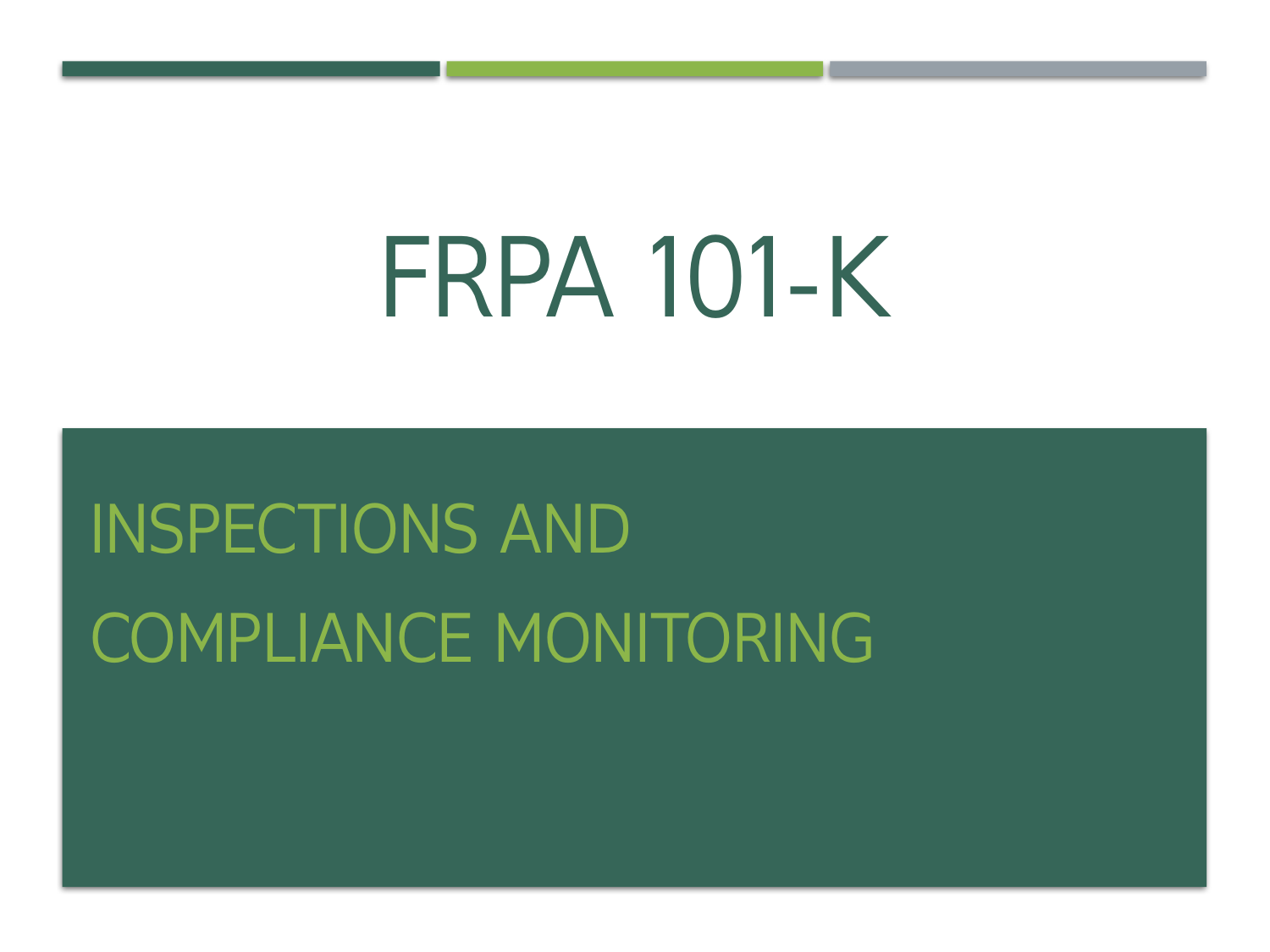

# FRPA 101-K
Inspections and
Compliance Monitoring